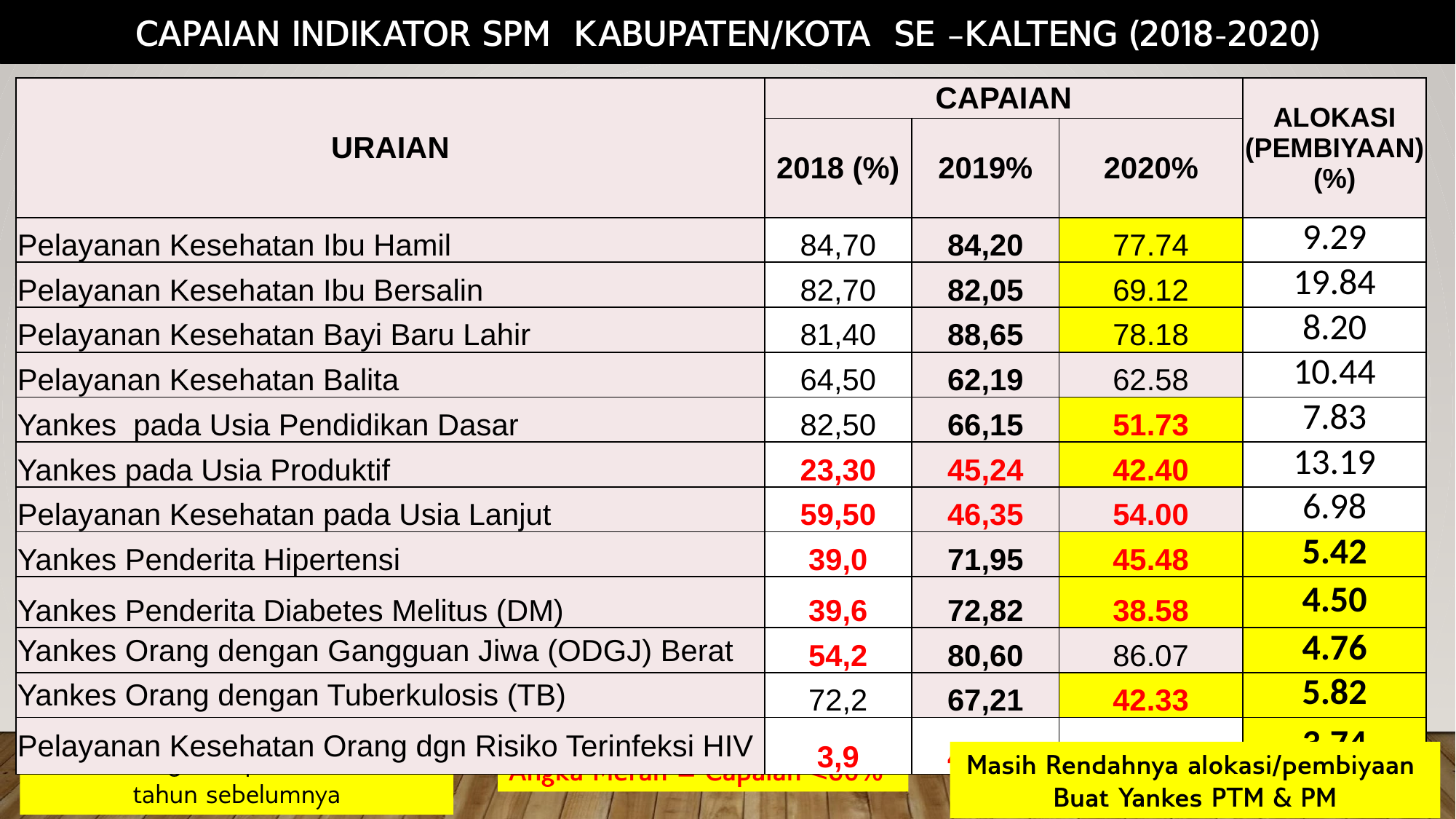

CAPAIAN INDIKATOR SPM  KABUPATEN/KOTA  SE –KALTENG (2018-2020)
| URAIAN | CAPAIAN |  |  | ALOKASI (PEMBIYAAN)(%) |
| --- | --- | --- | --- | --- |
|  | 2018 (%) | 2019% | 2020% |  |
| Pelayanan Kesehatan Ibu Hamil | 84,70 | 84,20 | 77.74 | 9.29 |
| Pelayanan Kesehatan Ibu Bersalin | 82,70 | 82,05 | 69.12 | 19.84 |
| Pelayanan Kesehatan Bayi Baru Lahir | 81,40 | 88,65 | 78.18 | 8.20 |
| Pelayanan Kesehatan Balita | 64,50 | 62,19 | 62.58 | 10.44 |
| Yankes pada Usia Pendidikan Dasar | 82,50 | 66,15 | 51.73 | 7.83 |
| Yankes pada Usia Produktif | 23,30 | 45,24 | 42.40 | 13.19 |
| Pelayanan Kesehatan pada Usia Lanjut | 59,50 | 46,35 | 54.00 | 6.98 |
| Yankes Penderita Hipertensi | 39,0 | 71,95 | 45.48 | 5.42 |
| Yankes Penderita Diabetes Melitus (DM) | 39,6 | 72,82 | 38.58 | 4.50 |
| Yankes Orang dengan Gangguan Jiwa (ODGJ) Berat | 54,2 | 80,60 | 86.07 | 4.76 |
| Yankes Orang dengan Tuberkulosis (TB) | 72,2 | 67,21 | 42.33 | 5.82 |
| Pelayanan Kesehatan Orang dgn Risiko Terinfeksi HIV | 3,9 | 47,16 | 48.48 | 3.74 |
Arsir Kuning = Capaian Turun dari tahun sebelumnya
Masih Rendahnya alokasi/pembiyaan  Buat Yankes PTM & PM
Angka Merah = Capaian <60%